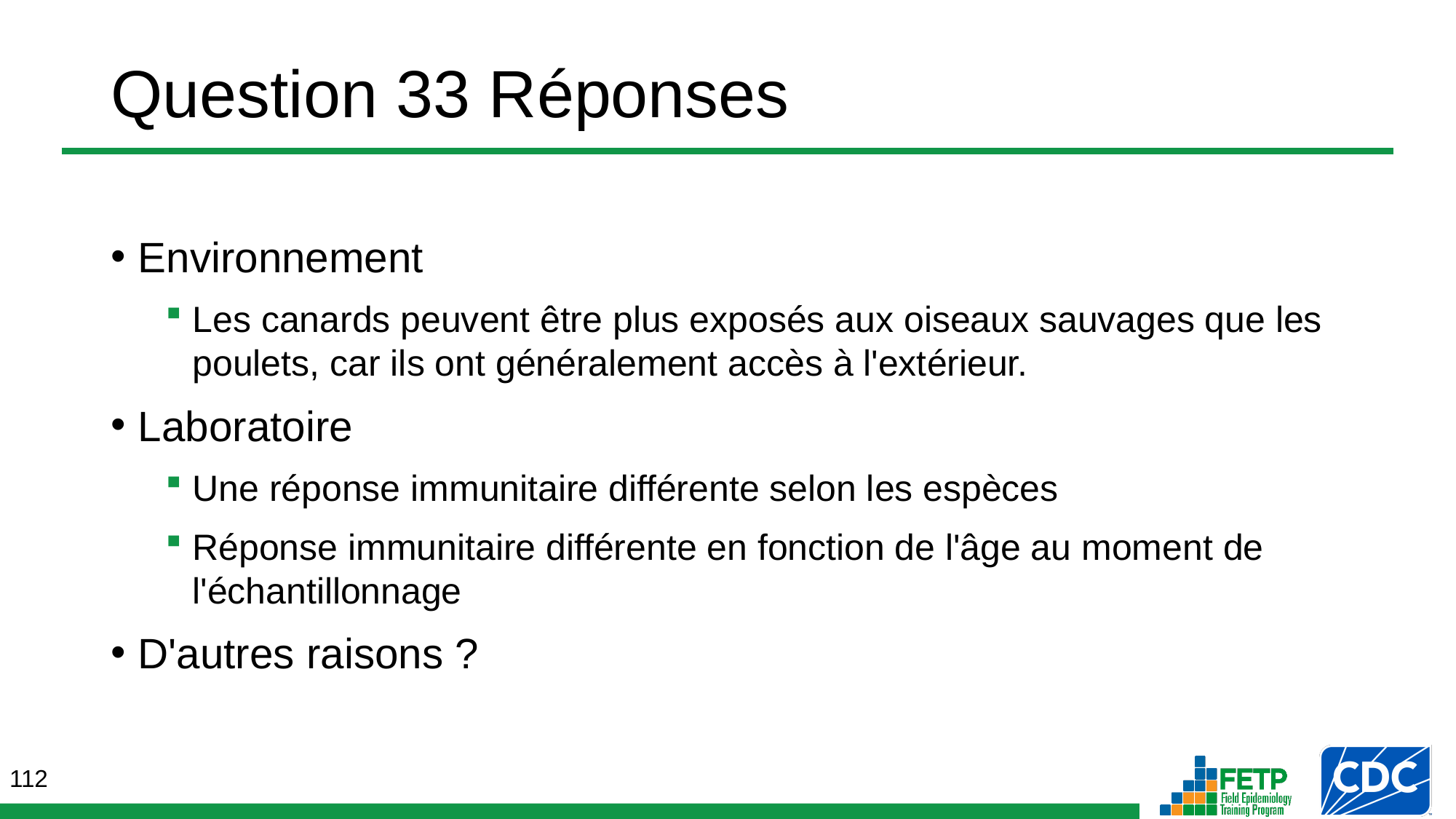

# Question 33 Réponses
Environnement
Les canards peuvent être plus exposés aux oiseaux sauvages que les poulets, car ils ont généralement accès à l'extérieur.
Laboratoire
Une réponse immunitaire différente selon les espèces
Réponse immunitaire différente en fonction de l'âge au moment de l'échantillonnage
D'autres raisons ?